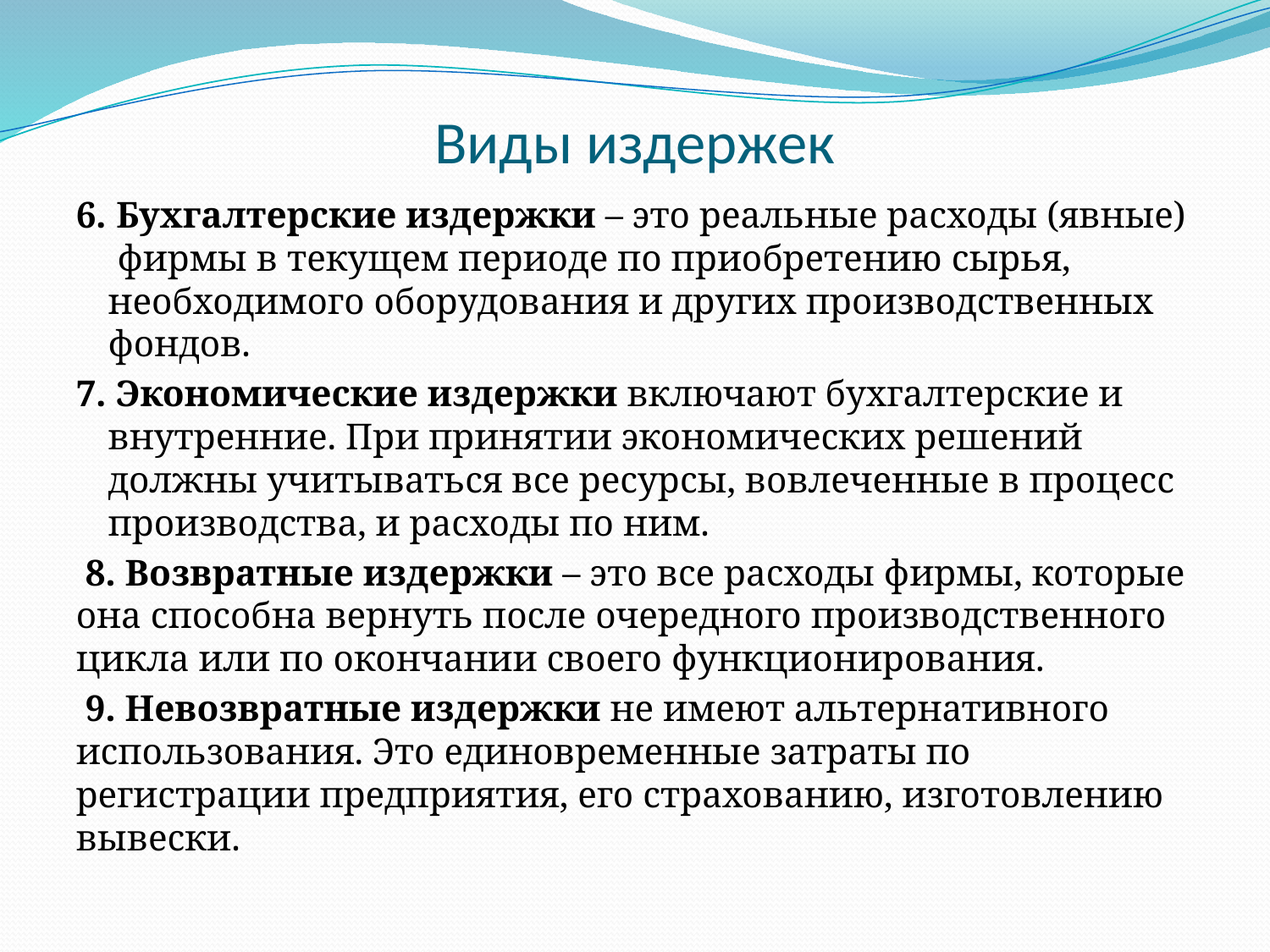

# Виды издержек
6. Бухгалтерские издержки – это реальные расходы (явные)  фирмы в текущем периоде по приобретению сырья, необходимого оборудования и других производственных фондов.
7. Экономические издержки включают бухгалтерские и внутренние. При принятии экономических решений должны учитываться все ресурсы, вовлеченные в процесс производства, и расходы по ним.
 8. Возвратные издержки – это все расходы фирмы, которые она способна вернуть после очередного производственного цикла или по окончании своего функционирования.
 9. Невозвратные издержки не имеют альтернативного использования. Это единовременные затраты по регистрации предприятия, его страхованию, изготовлению вывески.